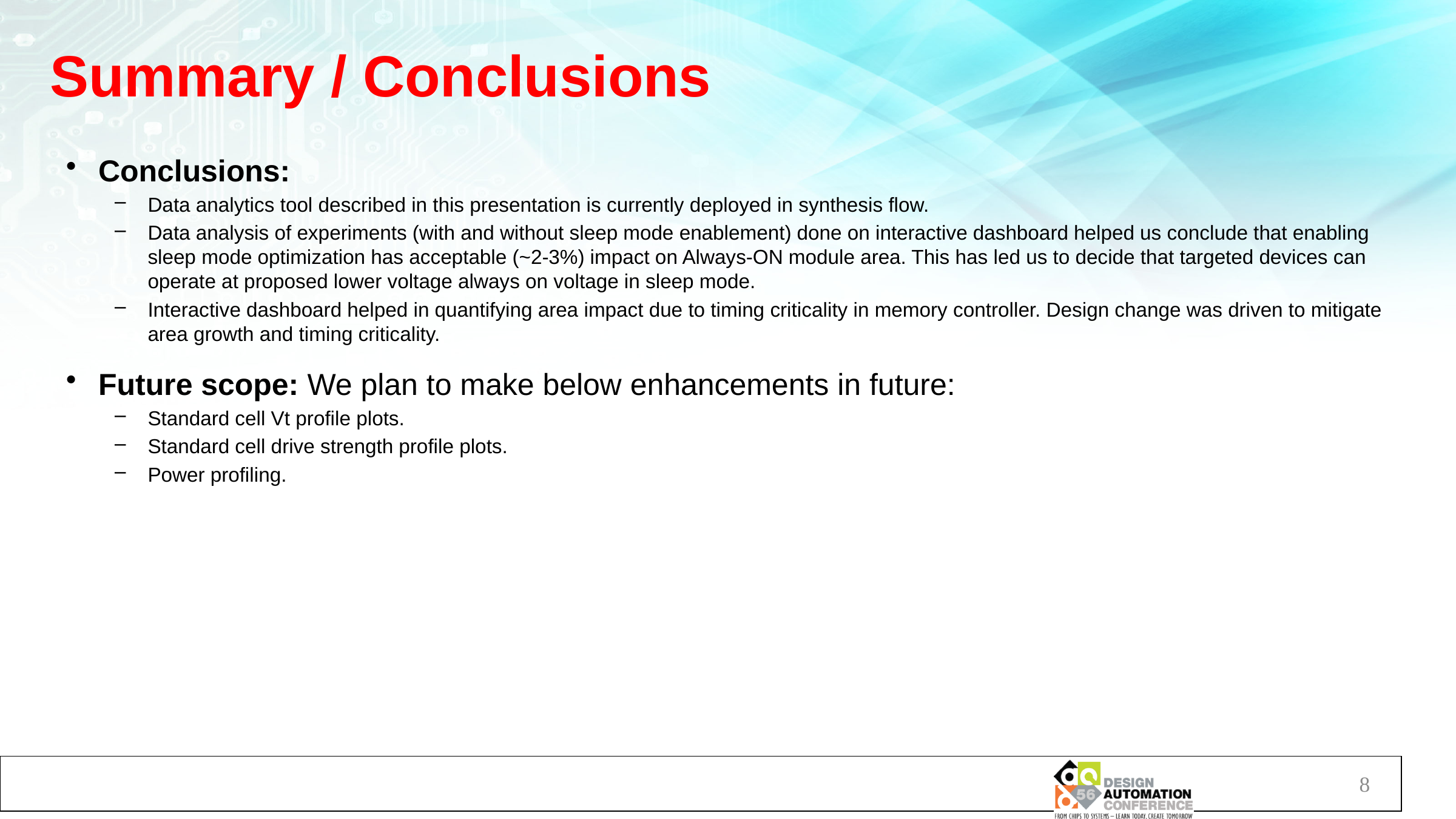

# Summary / Conclusions
Conclusions:
Data analytics tool described in this presentation is currently deployed in synthesis flow.
Data analysis of experiments (with and without sleep mode enablement) done on interactive dashboard helped us conclude that enabling sleep mode optimization has acceptable (~2-3%) impact on Always-ON module area. This has led us to decide that targeted devices can operate at proposed lower voltage always on voltage in sleep mode.
Interactive dashboard helped in quantifying area impact due to timing criticality in memory controller. Design change was driven to mitigate area growth and timing criticality.
Future scope: We plan to make below enhancements in future:
Standard cell Vt profile plots.
Standard cell drive strength profile plots.
Power profiling.
8